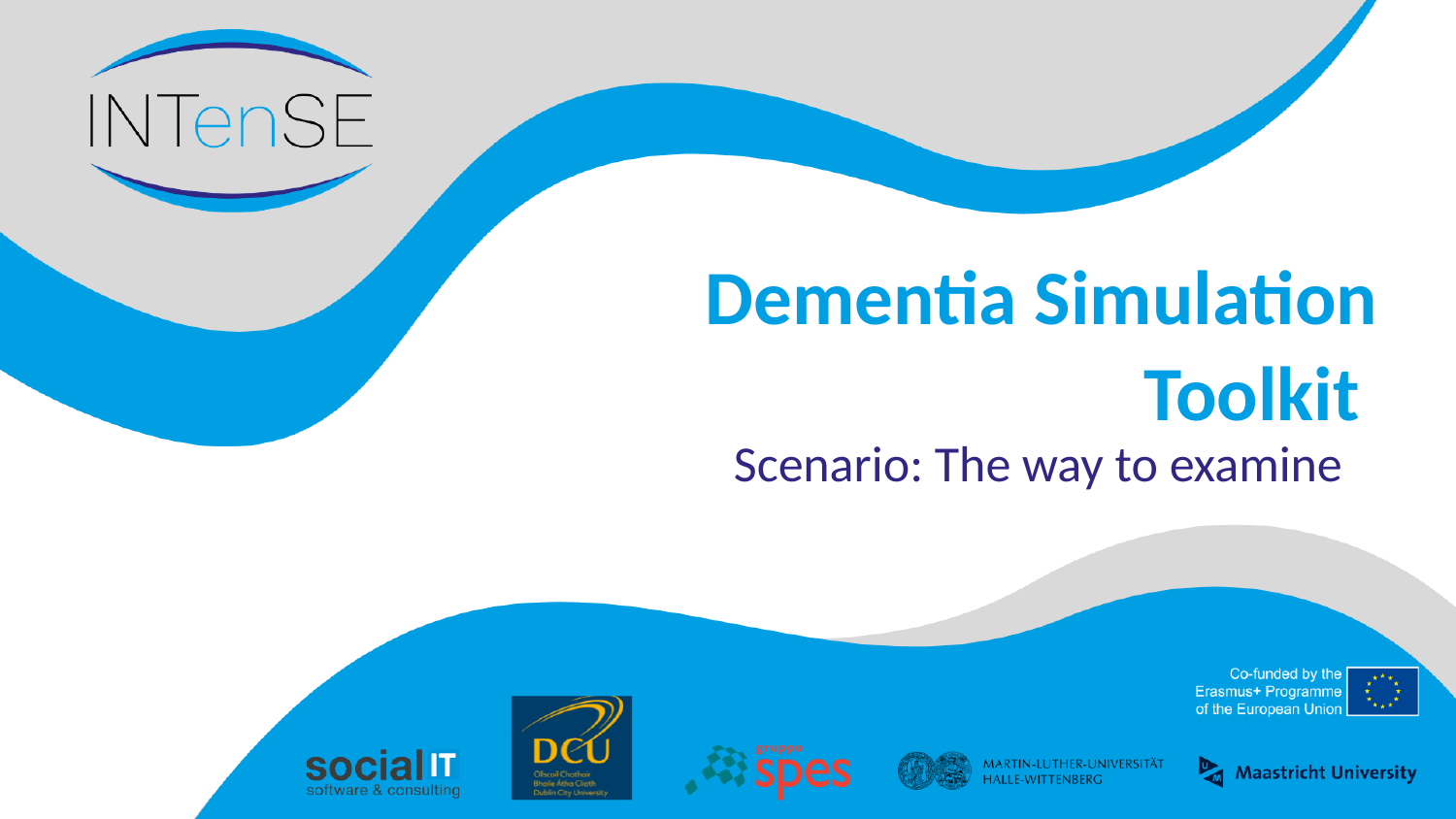

# Dementia Simulation Toolkit
Scenario: The way to examine